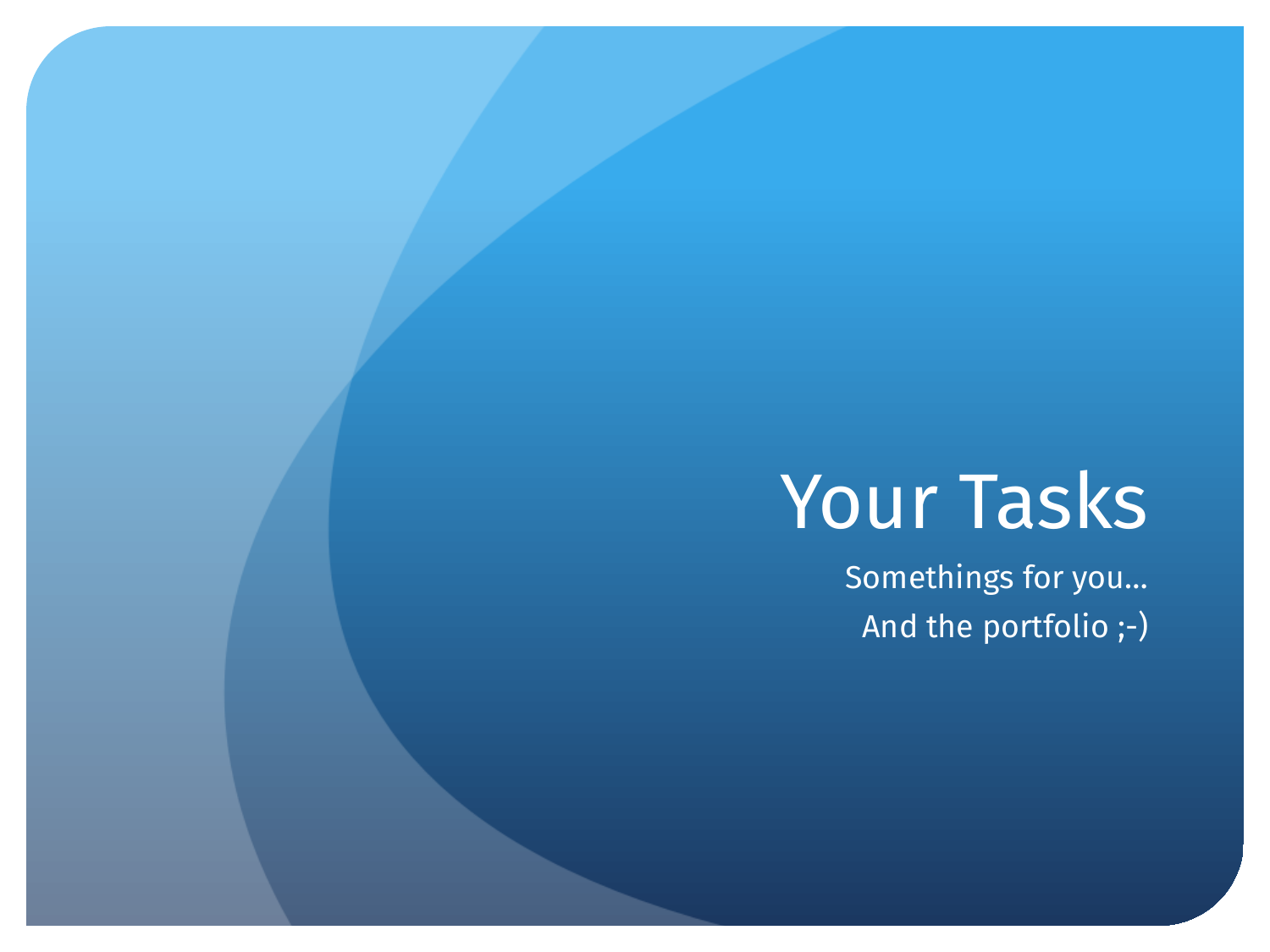

# Your Tasks
Somethings for you…
And the portfolio ;-)